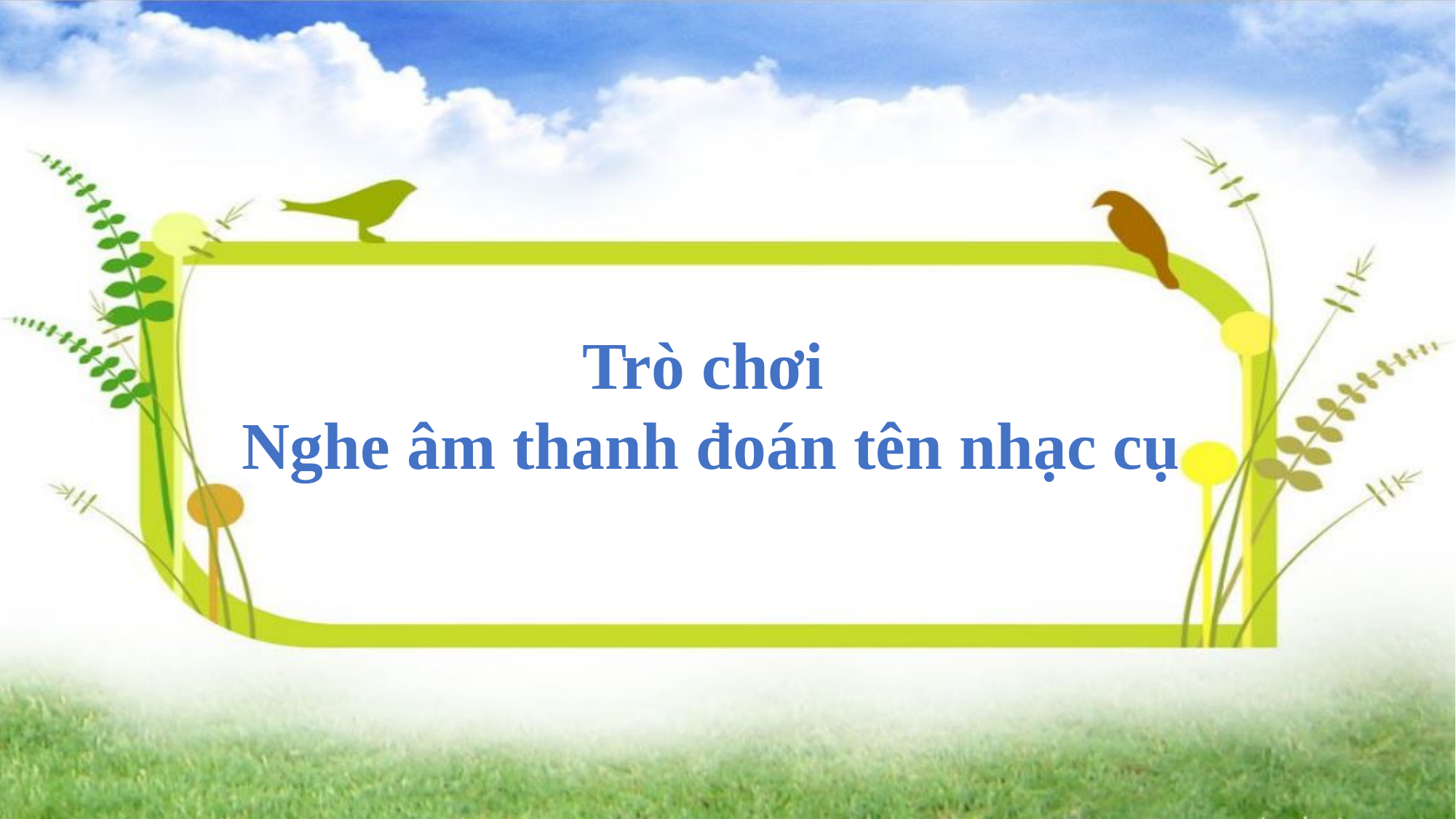

Trò chơi
 Nghe âm thanh đoán tên nhạc cụ